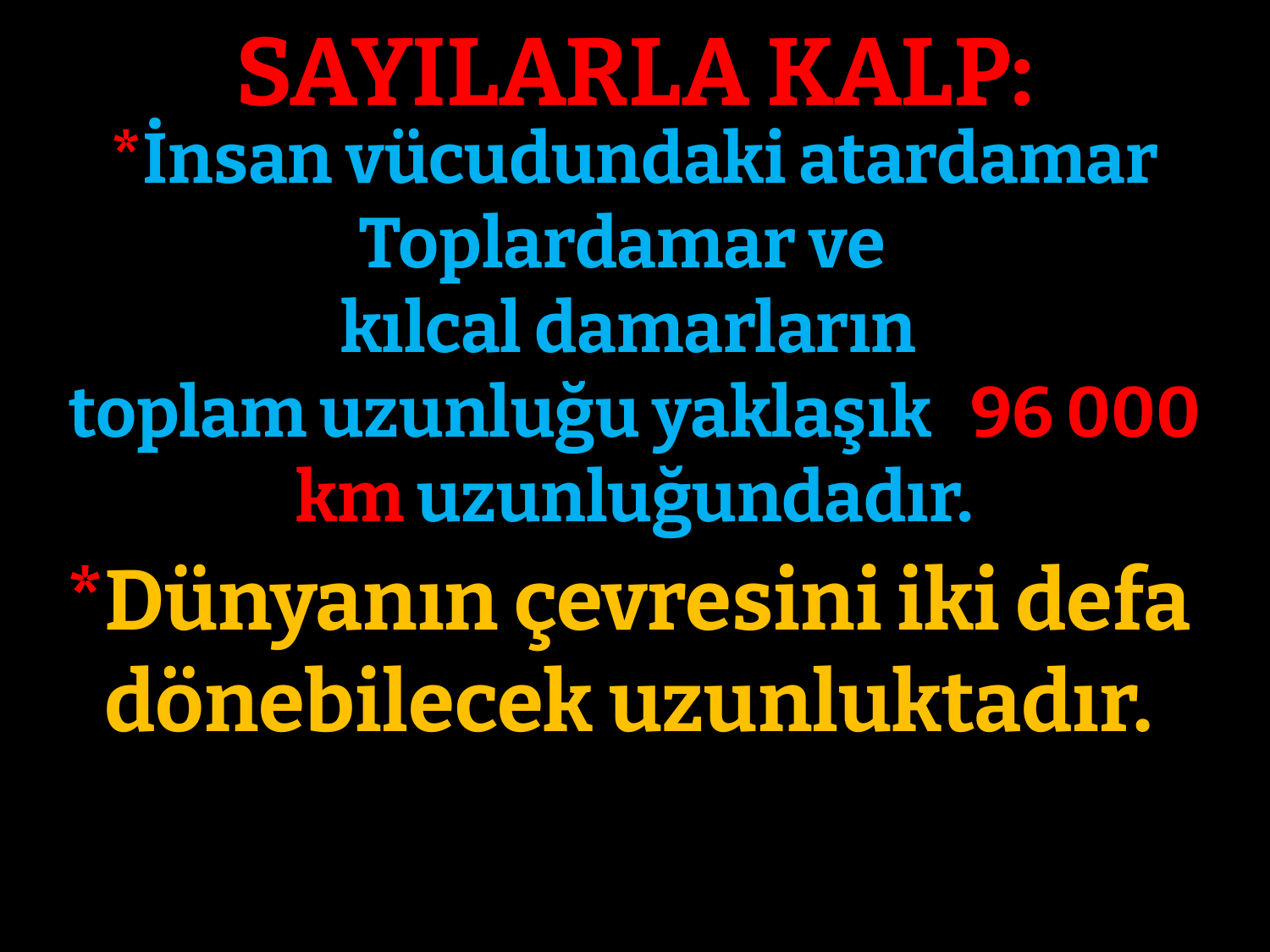

SAYILARLA KALP:
*İnsan vücudundaki atardamar Toplardamar ve
kılcal damarların
toplam uzunluğu yaklaşık   96 000 km uzunluğundadır.

#
*Dünyanın çevresini iki defa dönebilecek uzunluktadır.